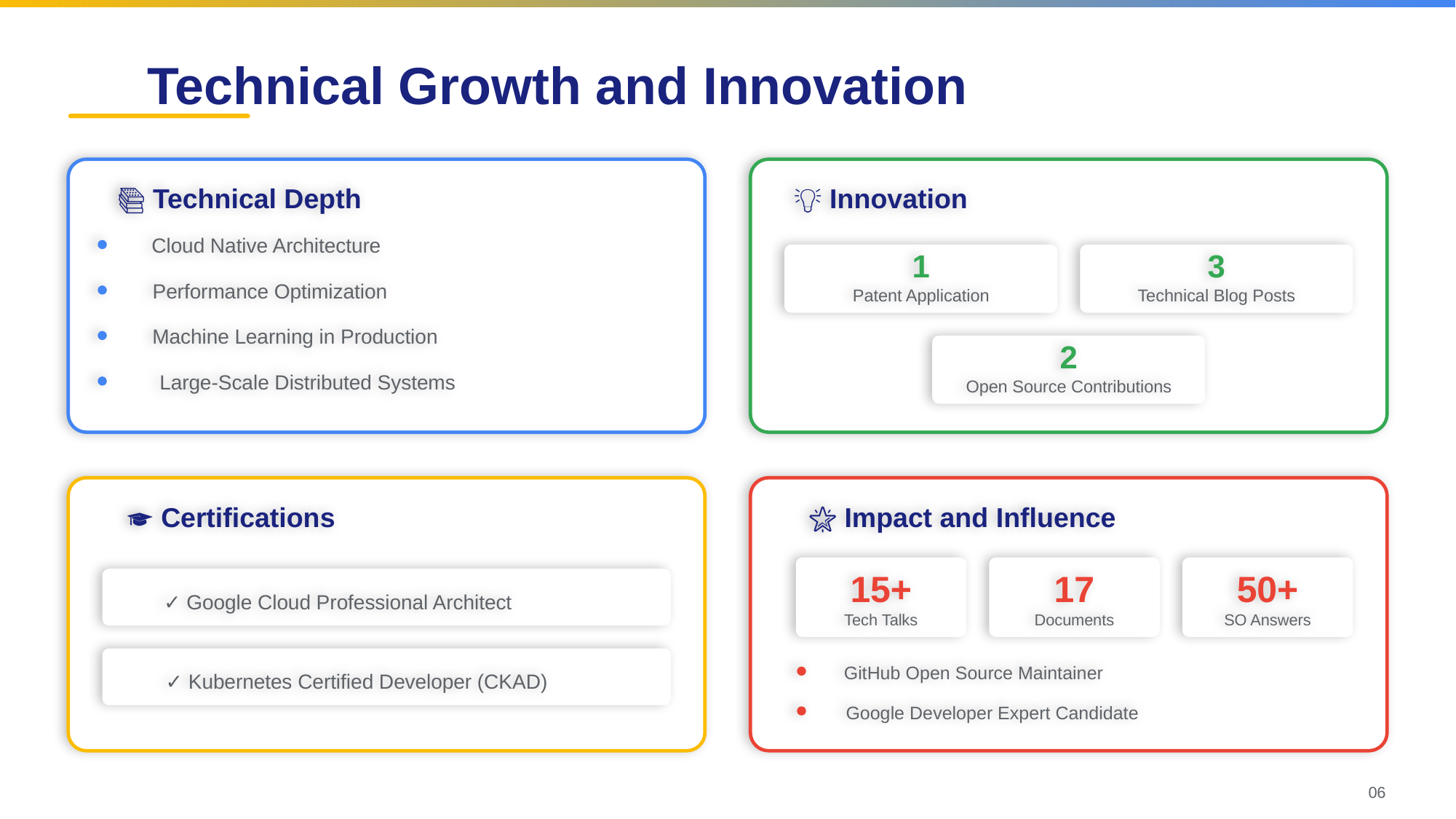

Technical Growth and Innovation

📚 Technical Depth
Cloud Native Architecture

Performance Optimization

Machine Learning in Production

Large-Scale Distributed Systems

💡 Innovation

1
Patent Application

3
Technical Blog Posts

2
Open Source Contributions

🎓 Certifications

✓ Google Cloud Professional Architect

✓ Kubernetes Certified Developer (CKAD)

🌟 Impact and Influence

15+
Tech Talks

17
Documents

50+
SO Answers
GitHub Open Source Maintainer

Google Developer Expert Candidate

06